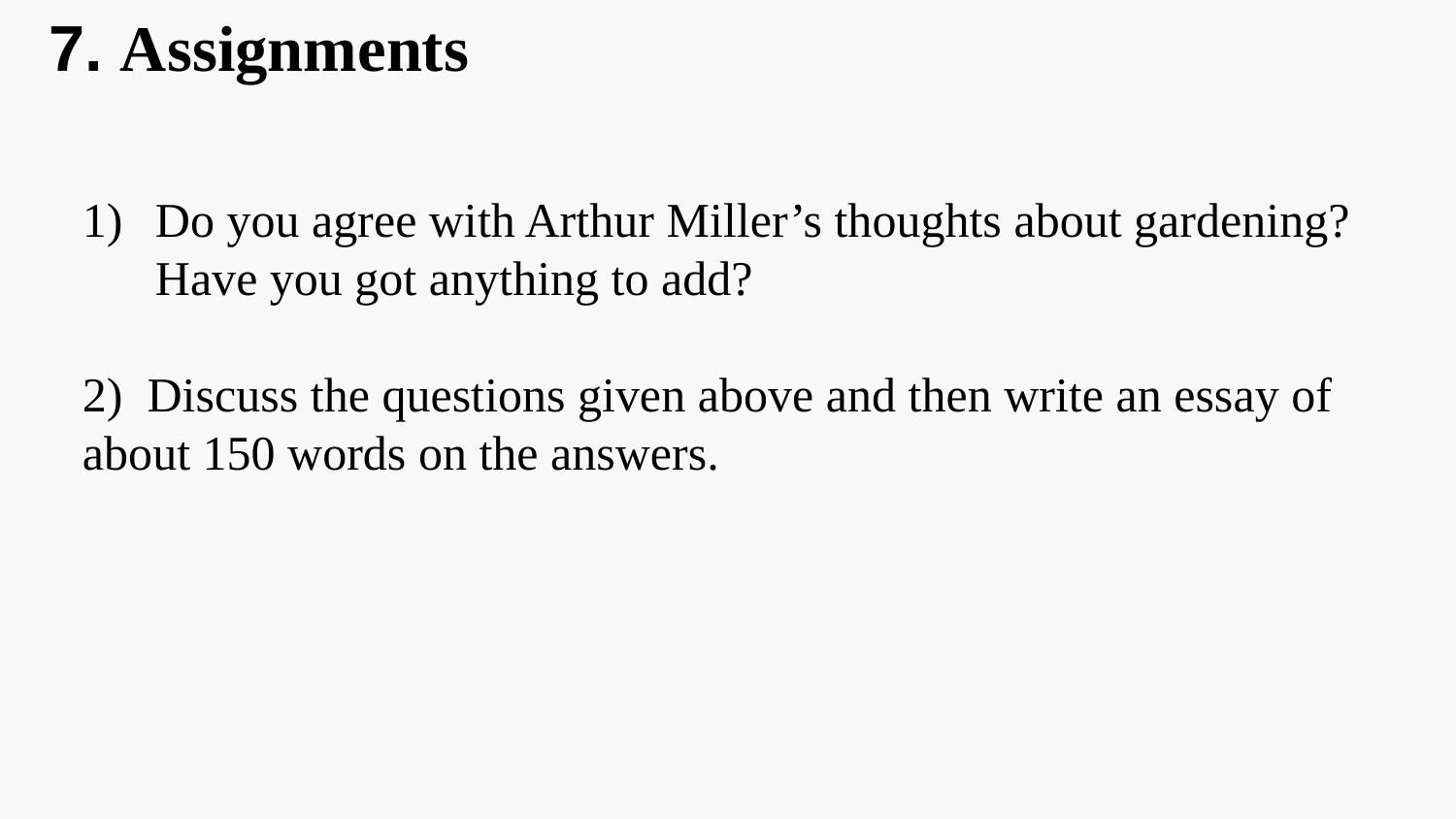

7. Assignments
Do you agree with Arthur Miller’s thoughts about gardening? Have you got anything to add?

2)  Discuss the questions given above and then write an essay of about 150 words on the answers.